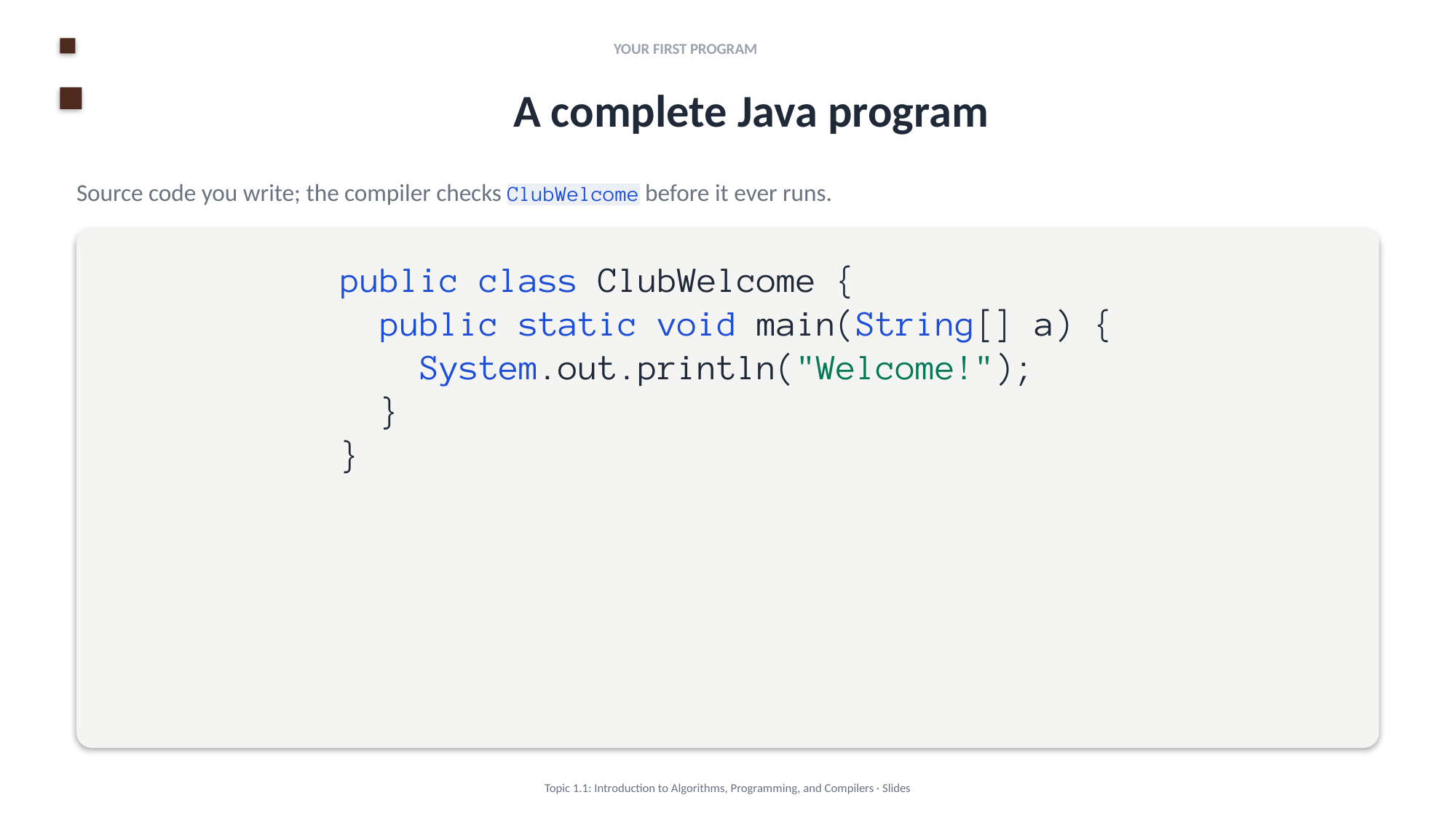

YOUR FIRST PROGRAM

A complete Java program

Source code you write; the compiler checks ClubWelcome before it ever runs.

public class ClubWelcome {
  public static void main(String[] a) {
    System.out.println("Welcome!");
  }
}
Topic 1.1: Introduction to Algorithms, Programming, and Compilers · Slides